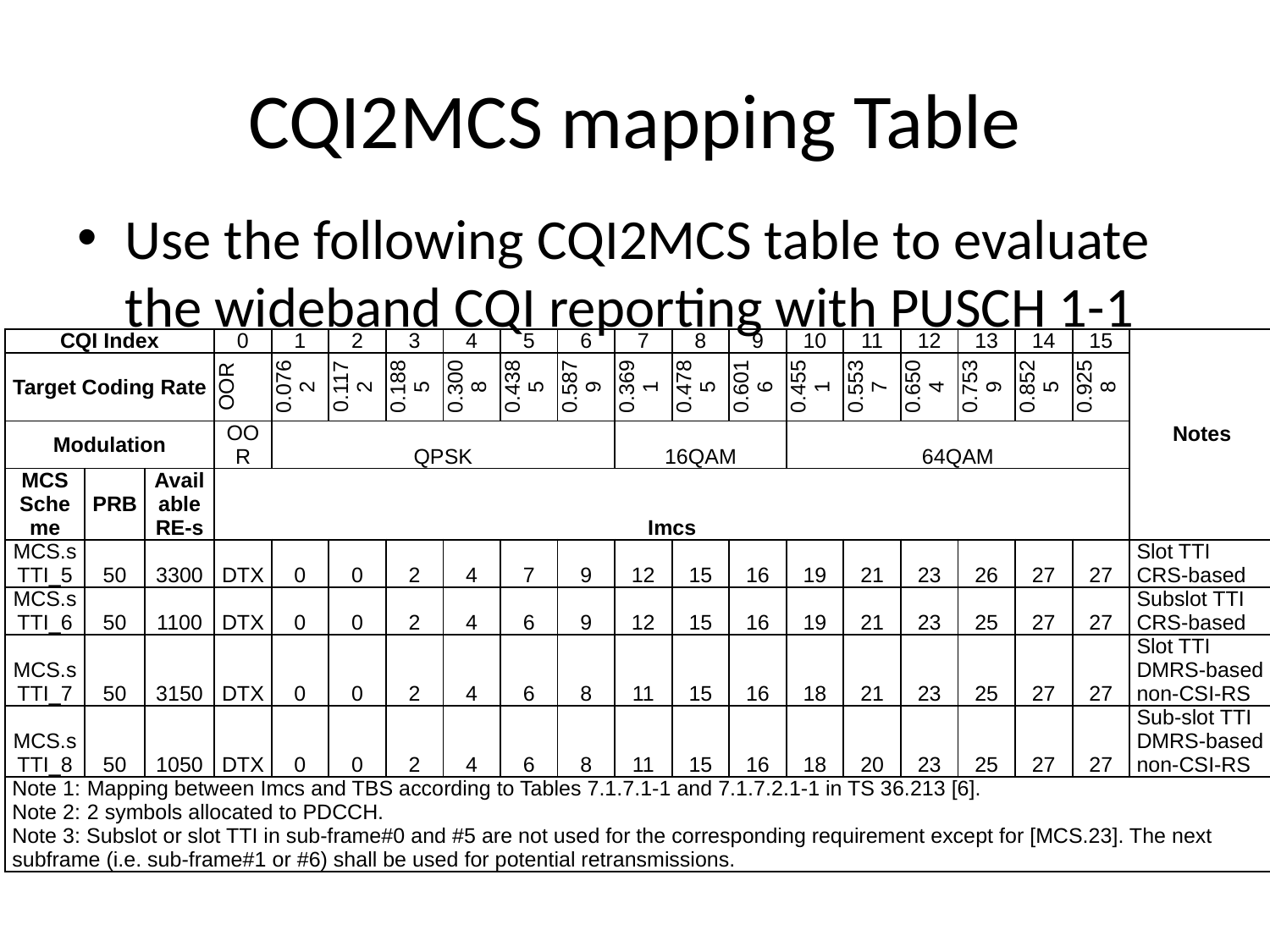

# CQI2MCS mapping Table
Use the following CQI2MCS table to evaluate  the wideband CQI reporting with PUSCH 1-1
| CQI Index |  |  | 0 | 1 | 2 | 3 | 4 | 5 | 6 | 7 | 8 | 9 | 10 | 11 | 12 | 13 | 14 | 15 | Notes |
| --- | --- | --- | --- | --- | --- | --- | --- | --- | --- | --- | --- | --- | --- | --- | --- | --- | --- | --- | --- |
| Target Coding Rate |  |  | OOR | 0.0762 | 0.1172 | 0.1885 | 0.3008 | 0.4385 | 0.5879 | 0.3691 | 0.4785 | 0.6016 | 0.4551 | 0.5537 | 0.6504 | 0.7539 | 0.8525 | 0.9258 |  |
| Modulation |  |  | OOR | QPSK |  |  |  |  |  | 16QAM |  |  | 64QAM |  |  |  |  |  |  |
| MCS Scheme | PRB | Available RE-s | Imcs |  |  |  |  |  |  |  |  |  |  |  |  |  |  |  |  |
| MCS.sTTI\_5 | 50 | 3300 | DTX | 0 | 0 | 2 | 4 | 7 | 9 | 12 | 15 | 16 | 19 | 21 | 23 | 26 | 27 | 27 | Slot TTI CRS-based |
| MCS.sTTI\_6 | 50 | 1100 | DTX | 0 | 0 | 2 | 4 | 6 | 9 | 12 | 15 | 16 | 19 | 21 | 23 | 25 | 27 | 27 | Subslot TTI CRS-based |
| MCS.sTTI\_7 | 50 | 3150 | DTX | 0 | 0 | 2 | 4 | 6 | 8 | 11 | 15 | 16 | 18 | 21 | 23 | 25 | 27 | 27 | Slot TTI DMRS-based non-CSI-RS |
| MCS.sTTI\_8 | 50 | 1050 | DTX | 0 | 0 | 2 | 4 | 6 | 8 | 11 | 15 | 16 | 18 | 20 | 23 | 25 | 27 | 27 | Sub-slot TTI DMRS-based non-CSI-RS |
| Note 1: Mapping between Imcs and TBS according to Tables 7.1.7.1-1 and 7.1.7.2.1-1 in TS 36.213 [6]. Note 2: 2 symbols allocated to PDCCH. Note 3: Subslot or slot TTI in sub-frame#0 and #5 are not used for the corresponding requirement except for [MCS.23]. The next subframe (i.e. sub-frame#1 or #6) shall be used for potential retransmissions. |  |  |  |  |  |  |  |  |  |  |  |  |  |  |  |  |  |  |  |